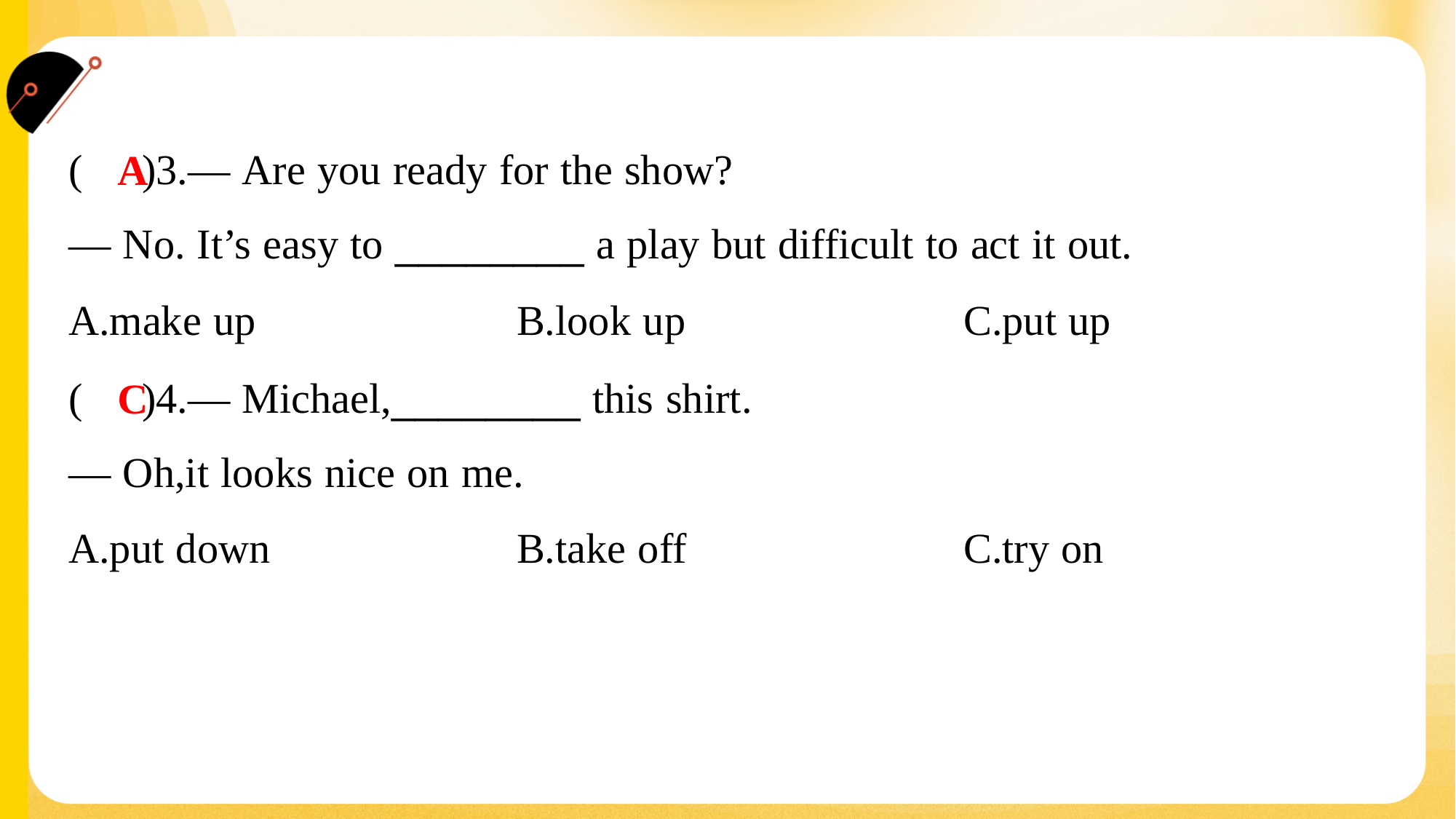

(     )3.— Are you ready for the show?
— No. It’s easy to ________ a play but difficult to act it out.
A
A.make up	B.look up	C.put up
(     )4.— Michael,________ this shirt.
— Oh,it looks nice on me.
C
A.put down	B.take off	C.try on